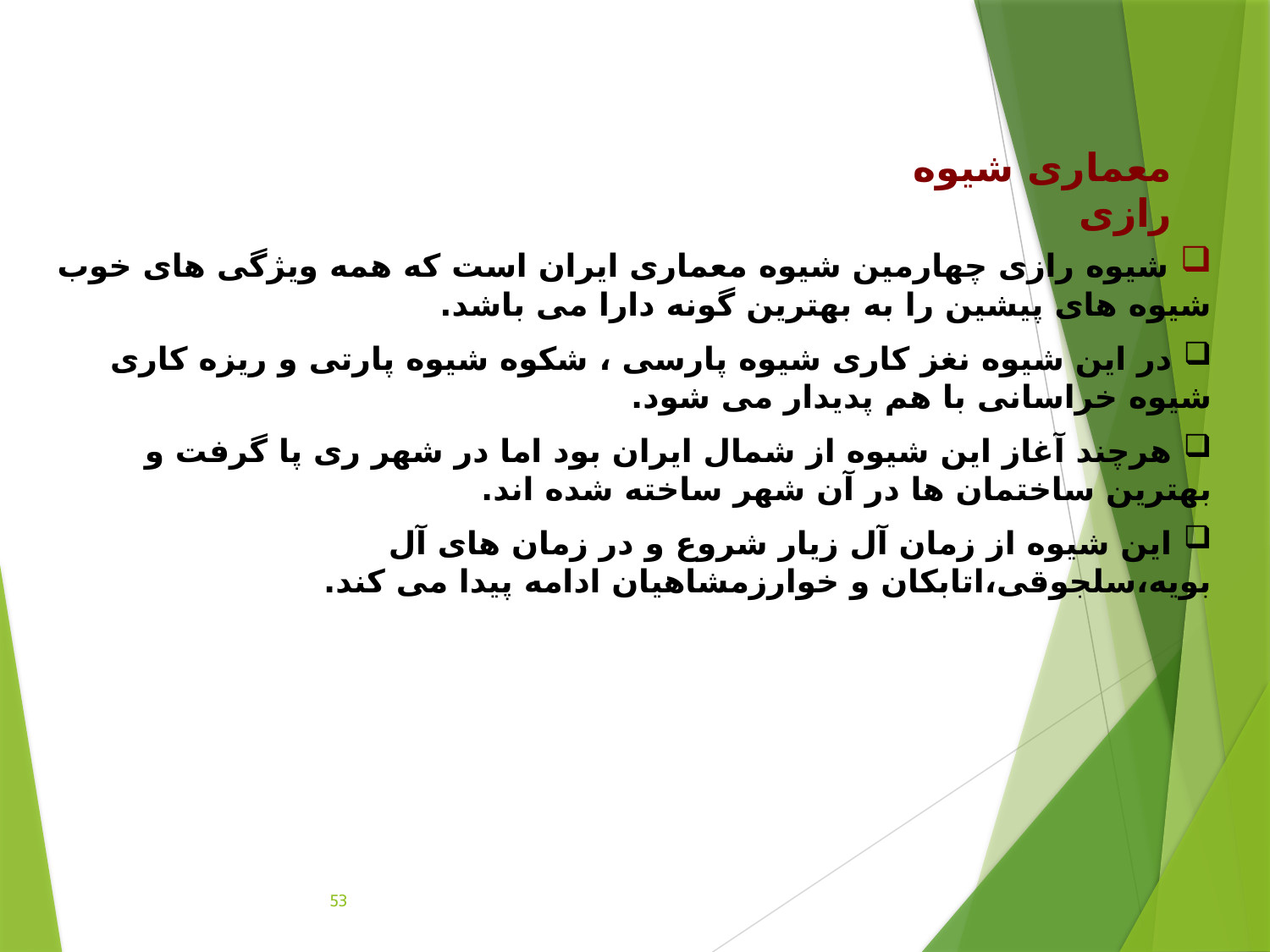

معماری شیوه رازی
 شیوه رازی چهارمین شیوه معماری ایران است که همه ویژگی های خوب شیوه های پیشین را به بهترین گونه دارا می باشد.
 در این شیوه نغز کاری شیوه پارسی ، شکوه شیوه پارتی و ریزه کاری شیوه خراسانی با هم پدیدار می شود.
 هرچند آغاز این شیوه از شمال ایران بود اما در شهر ری پا گرفت و بهترین ساختمان ها در آن شهر ساخته شده اند.
 این شیوه از زمان آل زیار شروع و در زمان های آل بویه،سلجوقی،اتابکان و خوارزمشاهیان ادامه پیدا می کند.
53